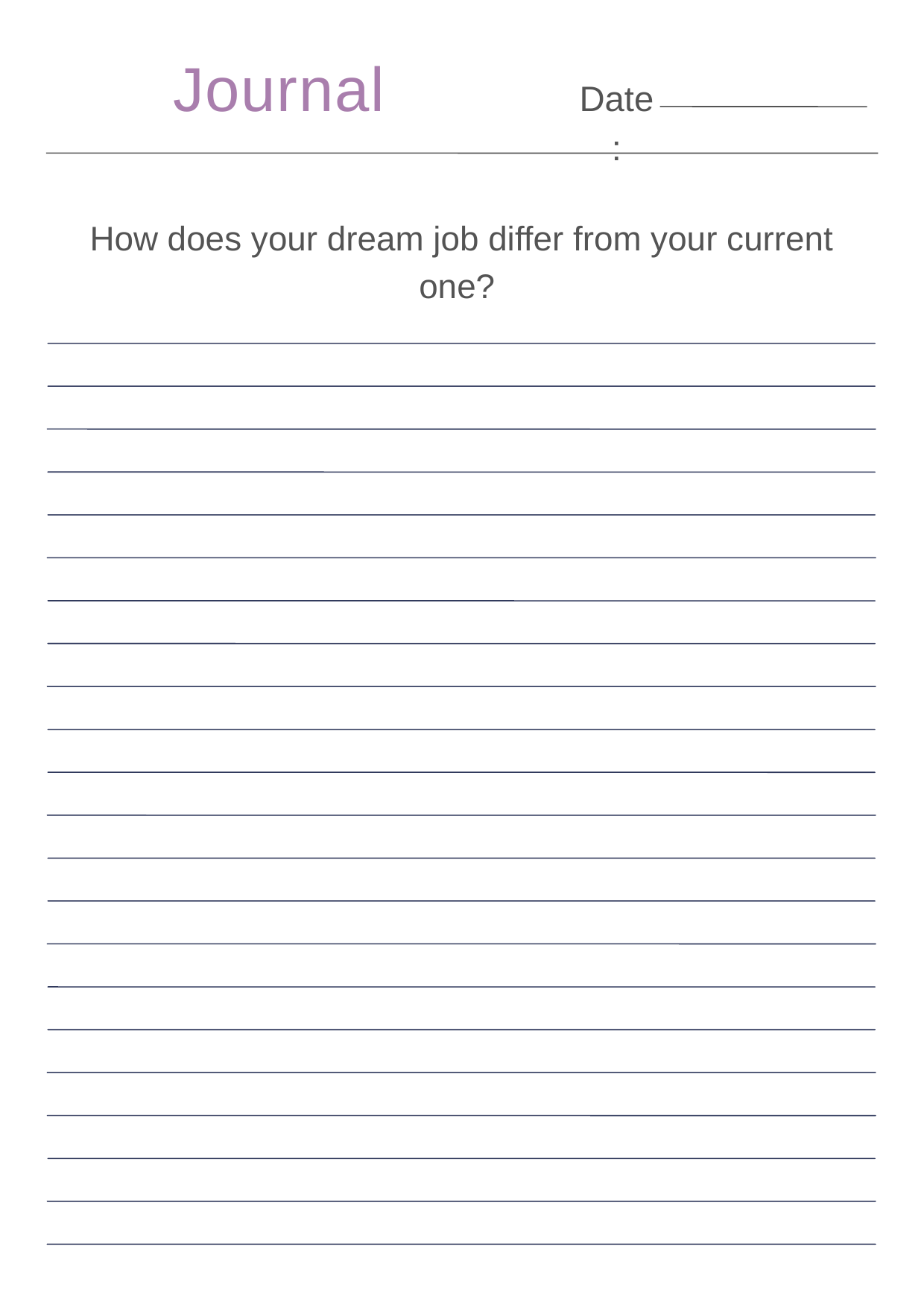

Journal
Date:

How does your dream job differ from your current one?